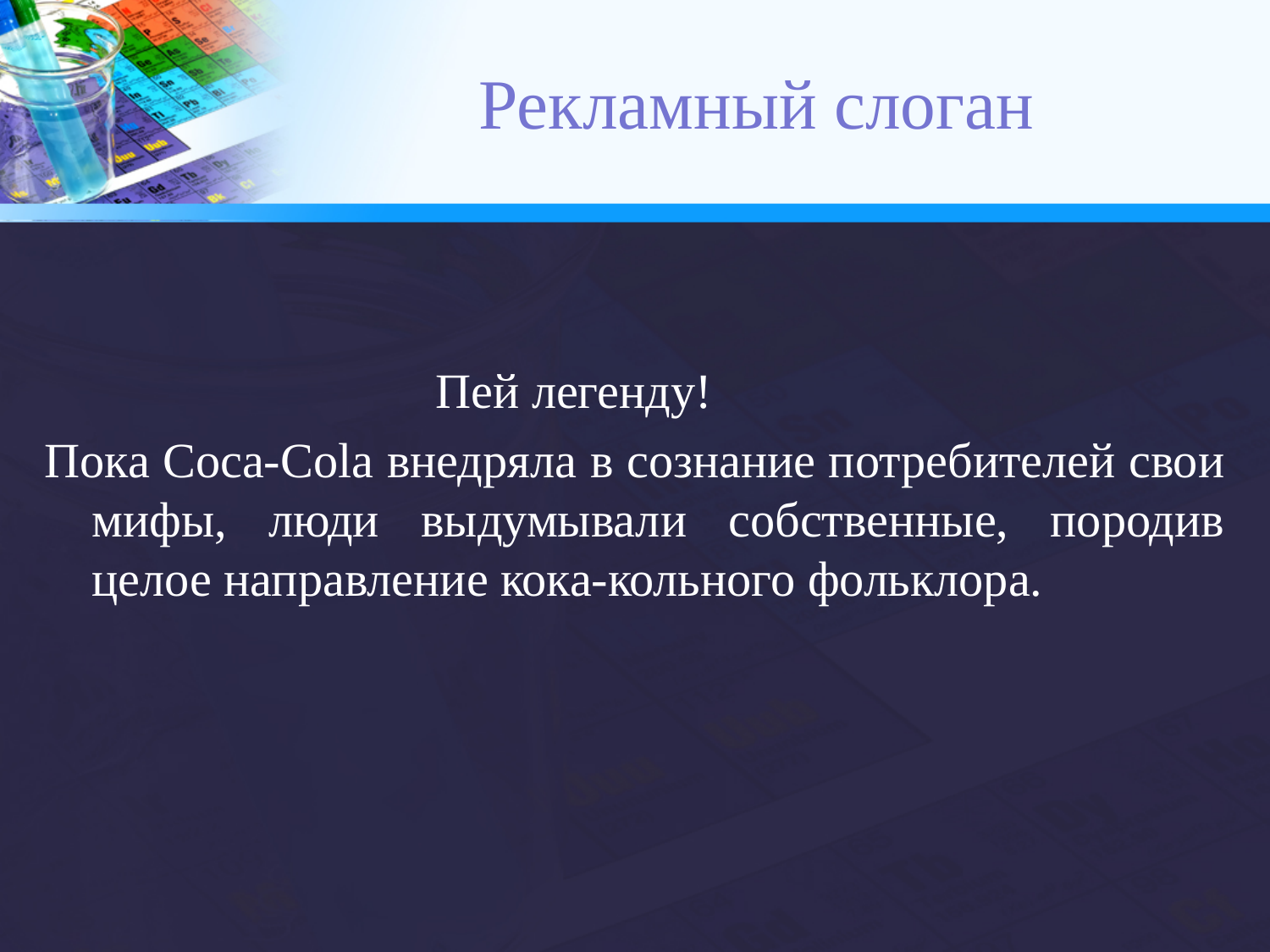

# Рекламный слоган

                            Пей легенду!
Пока Coca-Cola внедряла в сознание потребителей свои мифы, люди выдумывали собственные, породив целое направление кока-кольного фольклора.